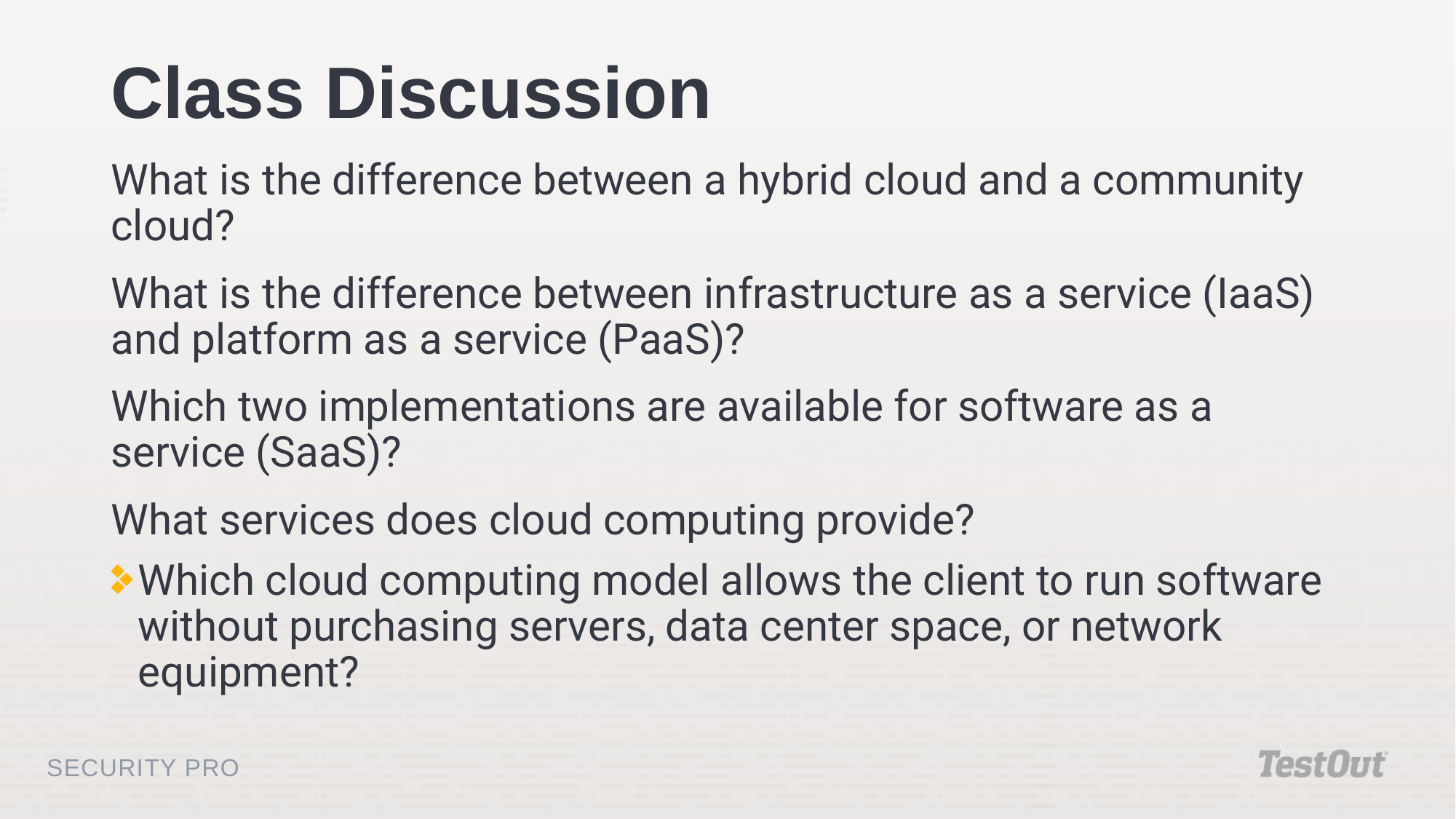

# Class Discussion
What is the difference between a hybrid cloud and a community cloud?
What is the difference between infrastructure as a service (IaaS) and platform as a service (PaaS)?
Which two implementations are available for software as a service (SaaS)?
What services does cloud computing provide?
Which cloud computing model allows the client to run software without purchasing servers, data center space, or network equipment?
Security Pro